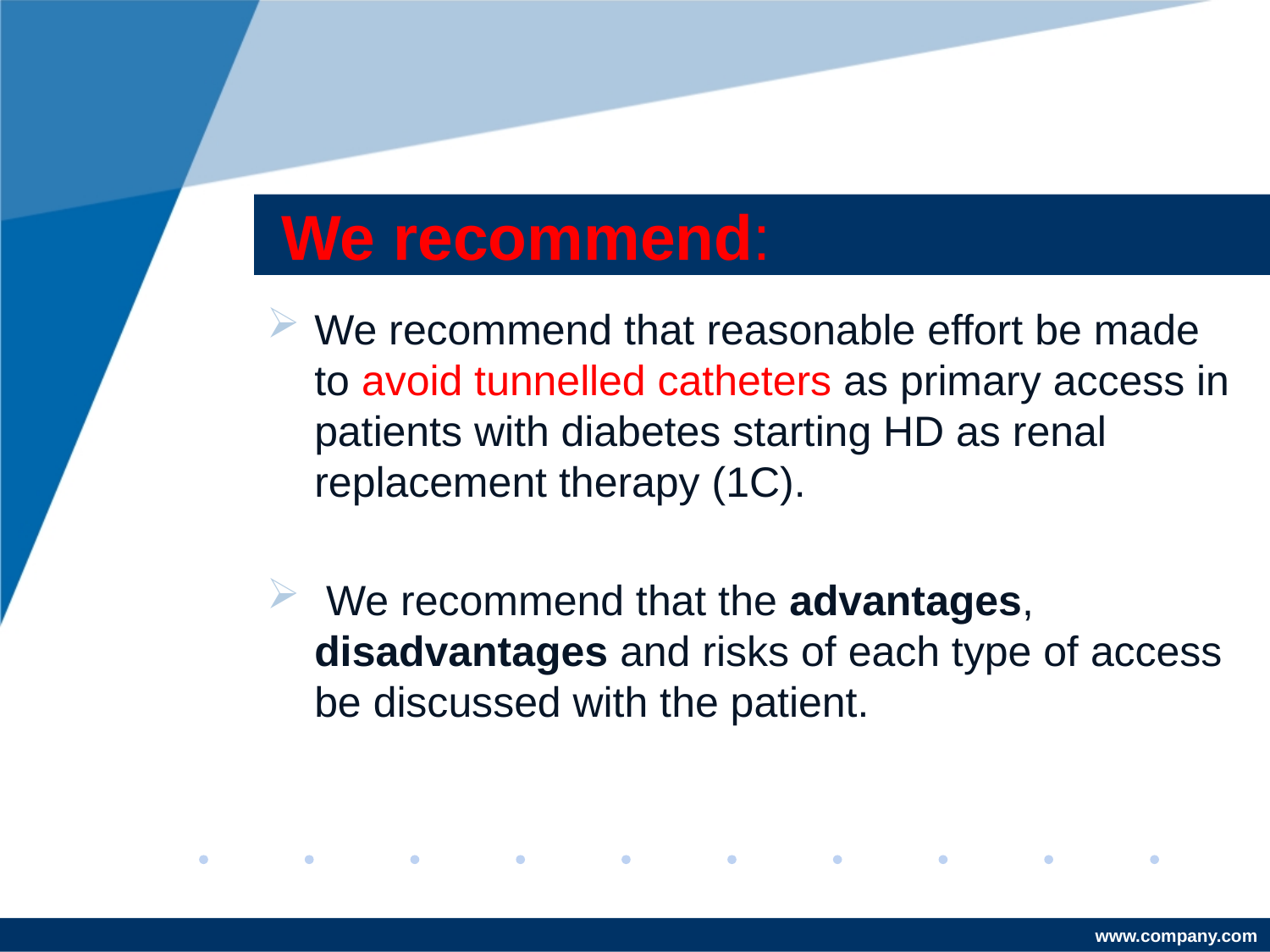

# We recommend:
We recommend that reasonable effort be made to avoid tunnelled catheters as primary access in patients with diabetes starting HD as renal replacement therapy (1C).

 We recommend that the advantages, disadvantages and risks of each type of access be discussed with the patient.